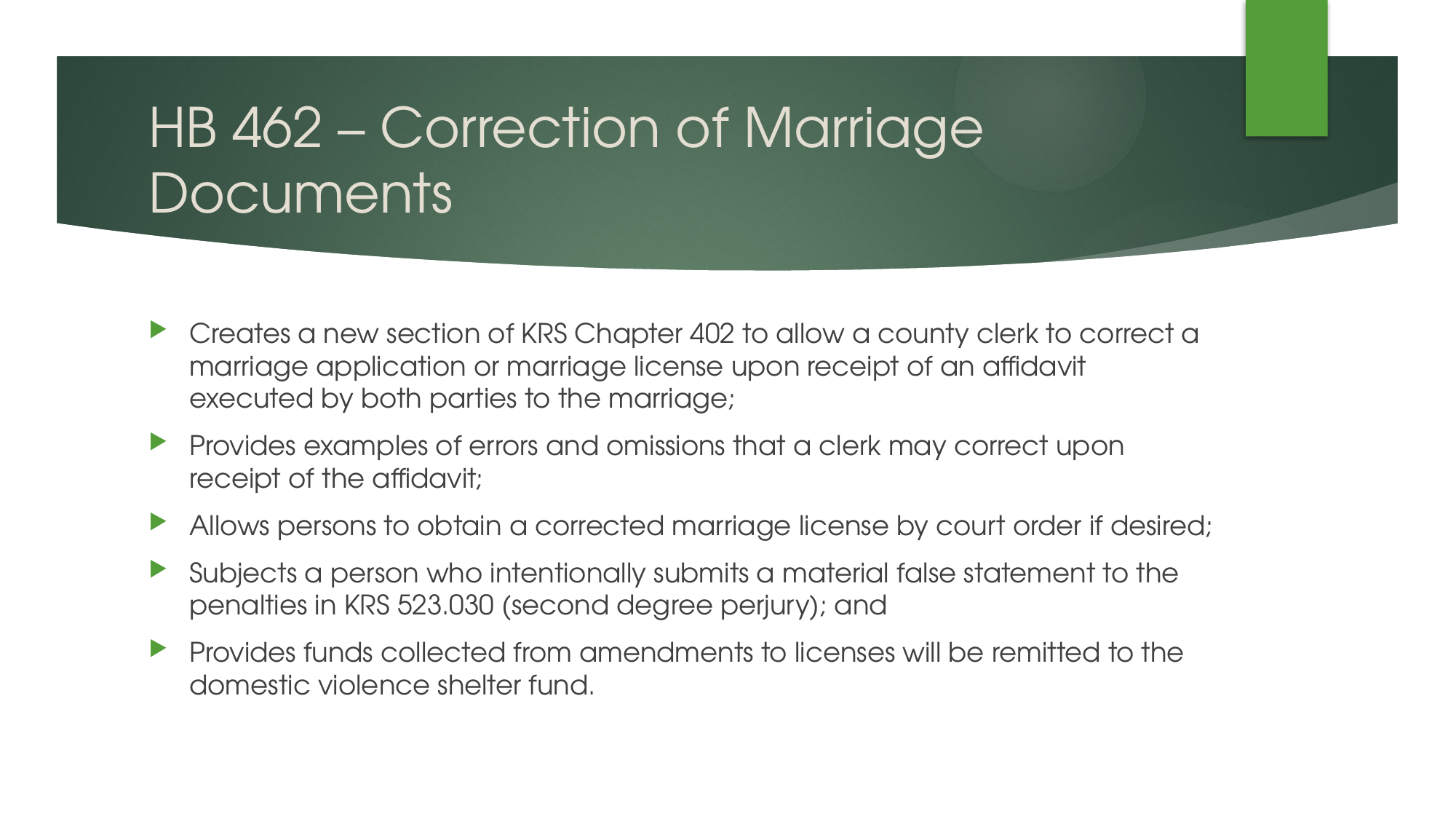

# HB 462 – Correction of Marriage Documents
Creates a new section of KRS Chapter 402 to allow a county clerk to correct a marriage application or marriage license upon receipt of an affidavit executed by both parties to the marriage;
Provides examples of errors and omissions that a clerk may correct upon receipt of the affidavit;
Allows persons to obtain a corrected marriage license by court order if desired;
Subjects a person who intentionally submits a material false statement to the penalties in KRS 523.030 (second degree perjury); and
Provides funds collected from amendments to licenses will be remitted to the domestic violence shelter fund.